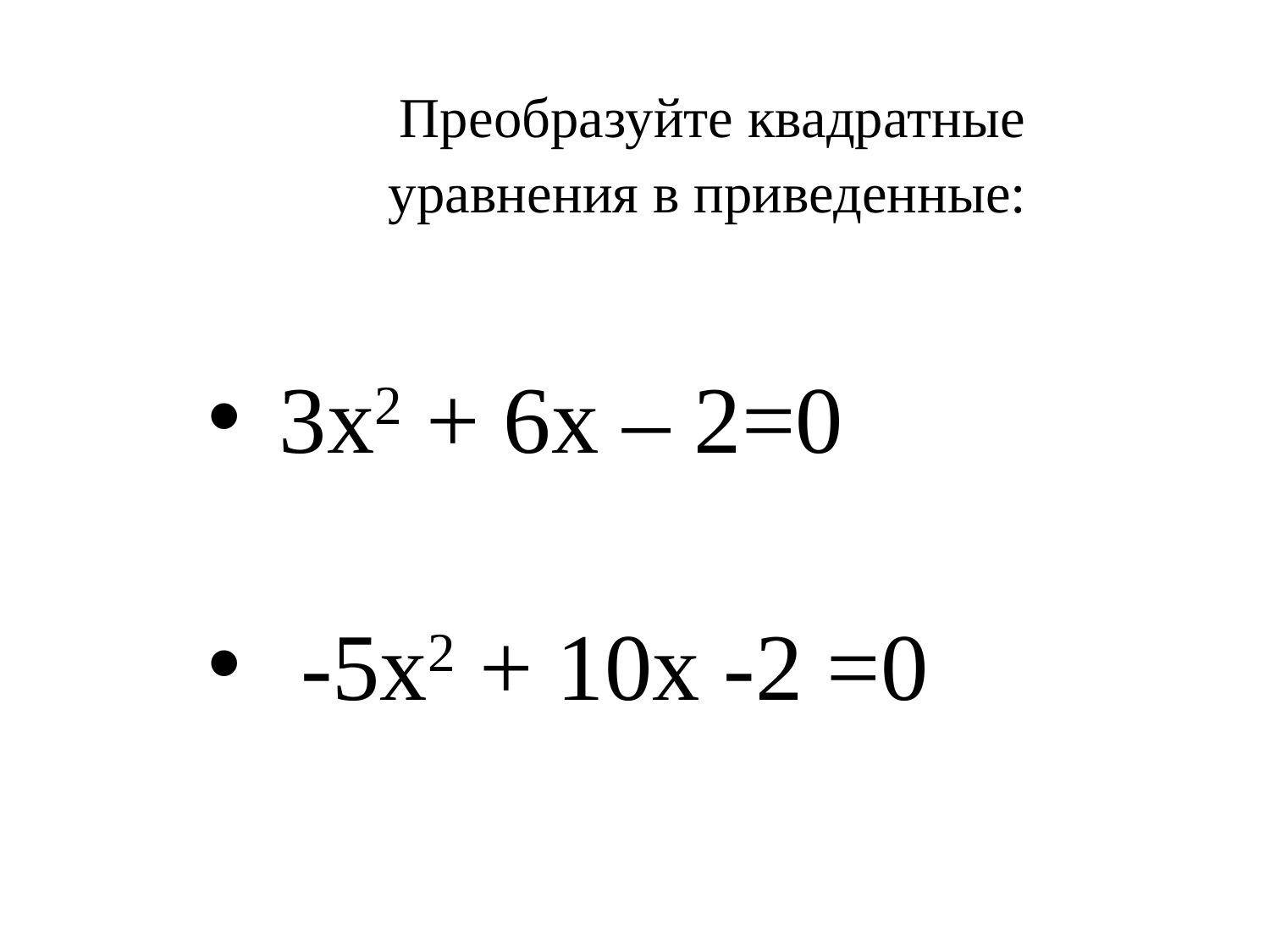

Преобразуйте квадратные
 уравнения в приведенные:
 3х2 + 6х – 2=0
  -5х2 + 10х -2 =0